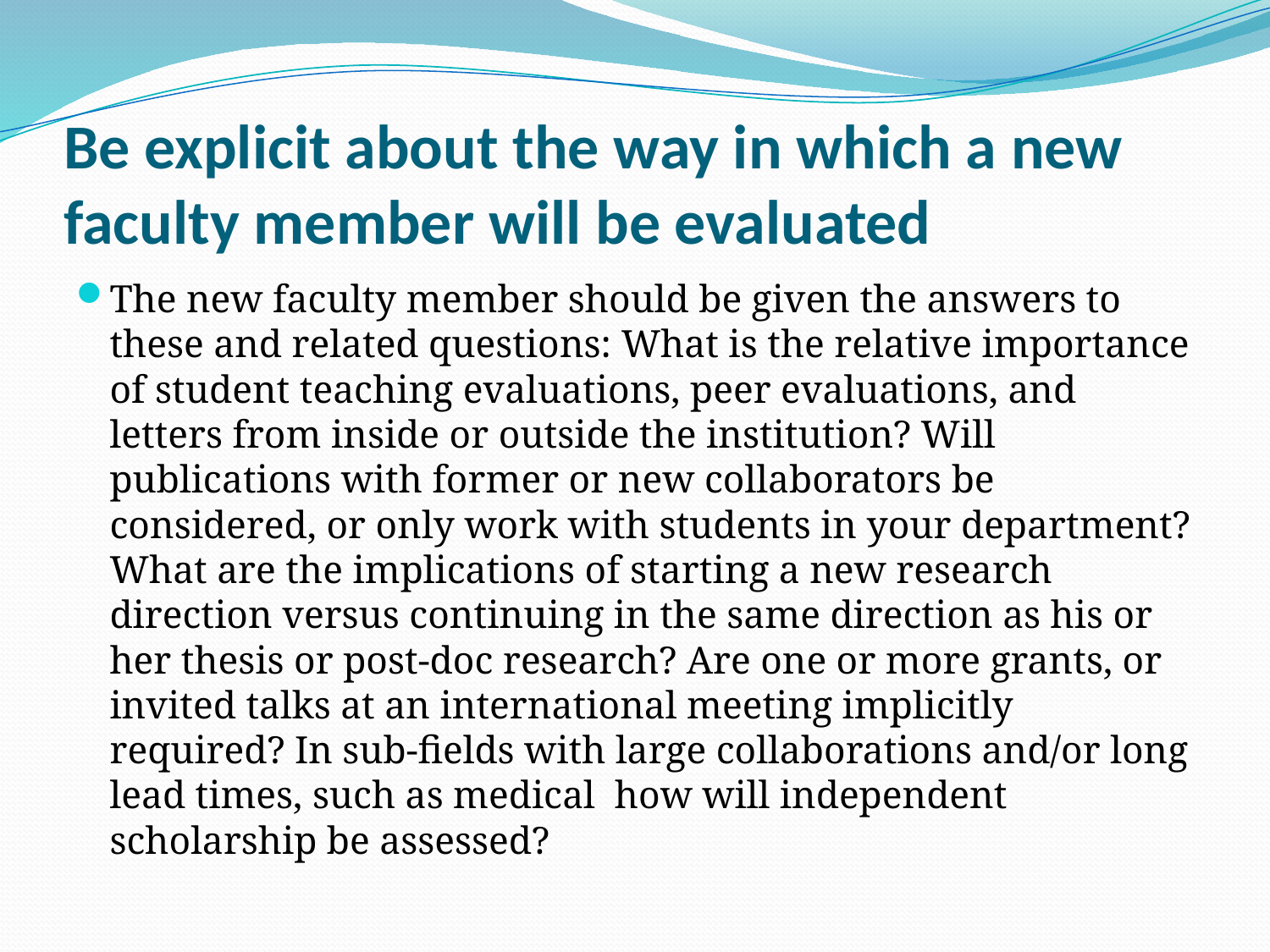

# Be explicit about the way in which a new faculty member will be evaluated
The new faculty member should be given the answers to these and related questions: What is the relative importance of student teaching evaluations, peer evaluations, and letters from inside or outside the institution? Will publications with former or new collaborators be considered, or only work with students in your department? What are the implications of starting a new research direction versus continuing in the same direction as his or her thesis or post-doc research? Are one or more grants, or invited talks at an international meeting implicitly required? In sub-fields with large collaborations and/or long lead times, such as medical  how will independent scholarship be assessed?